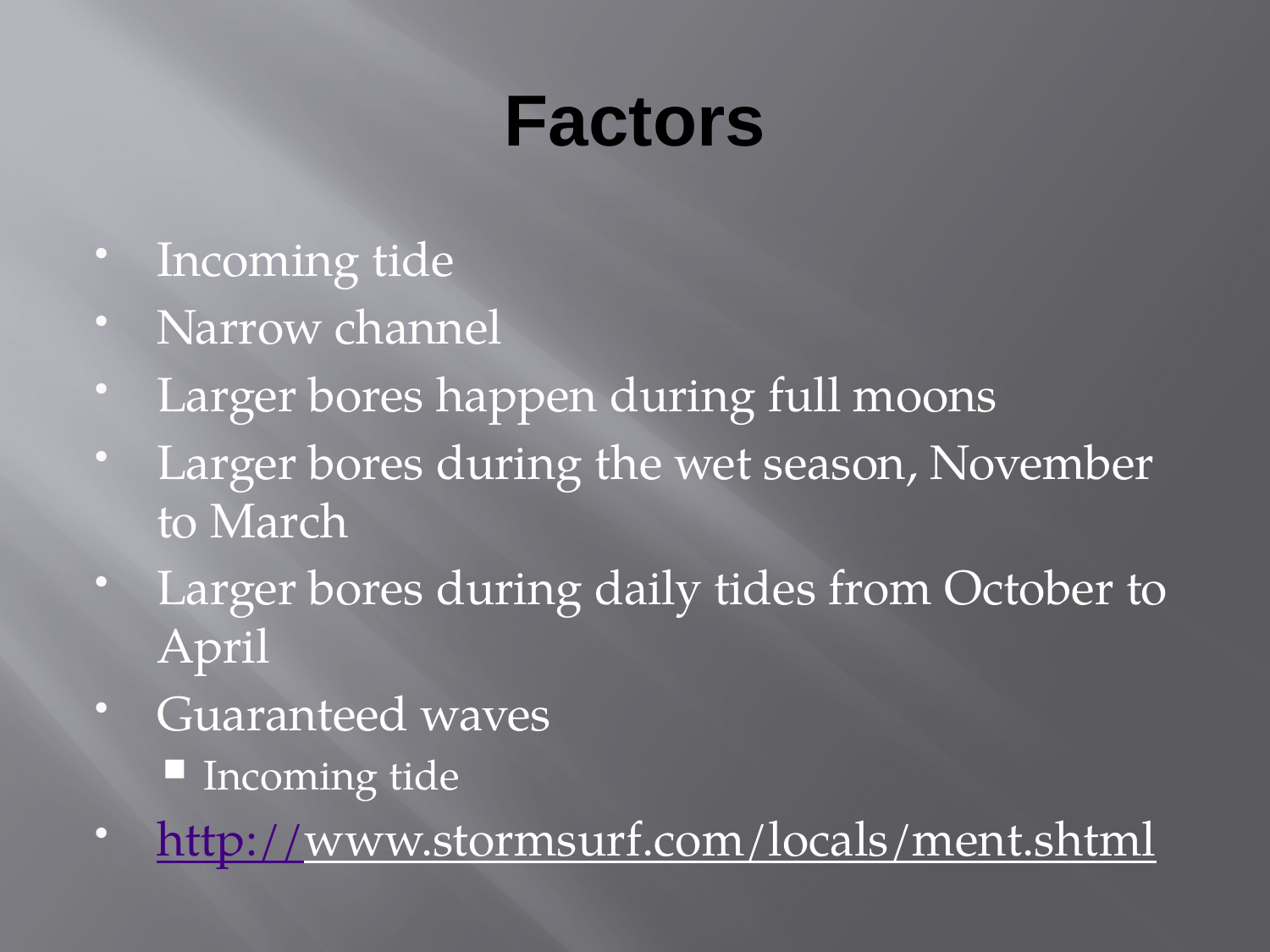

# Factors
Incoming tide
Narrow channel
Larger bores happen during full moons
Larger bores during the wet season, November to March
Larger bores during daily tides from October to April
Guaranteed waves
Incoming tide
http://www.stormsurf.com/locals/ment.shtml